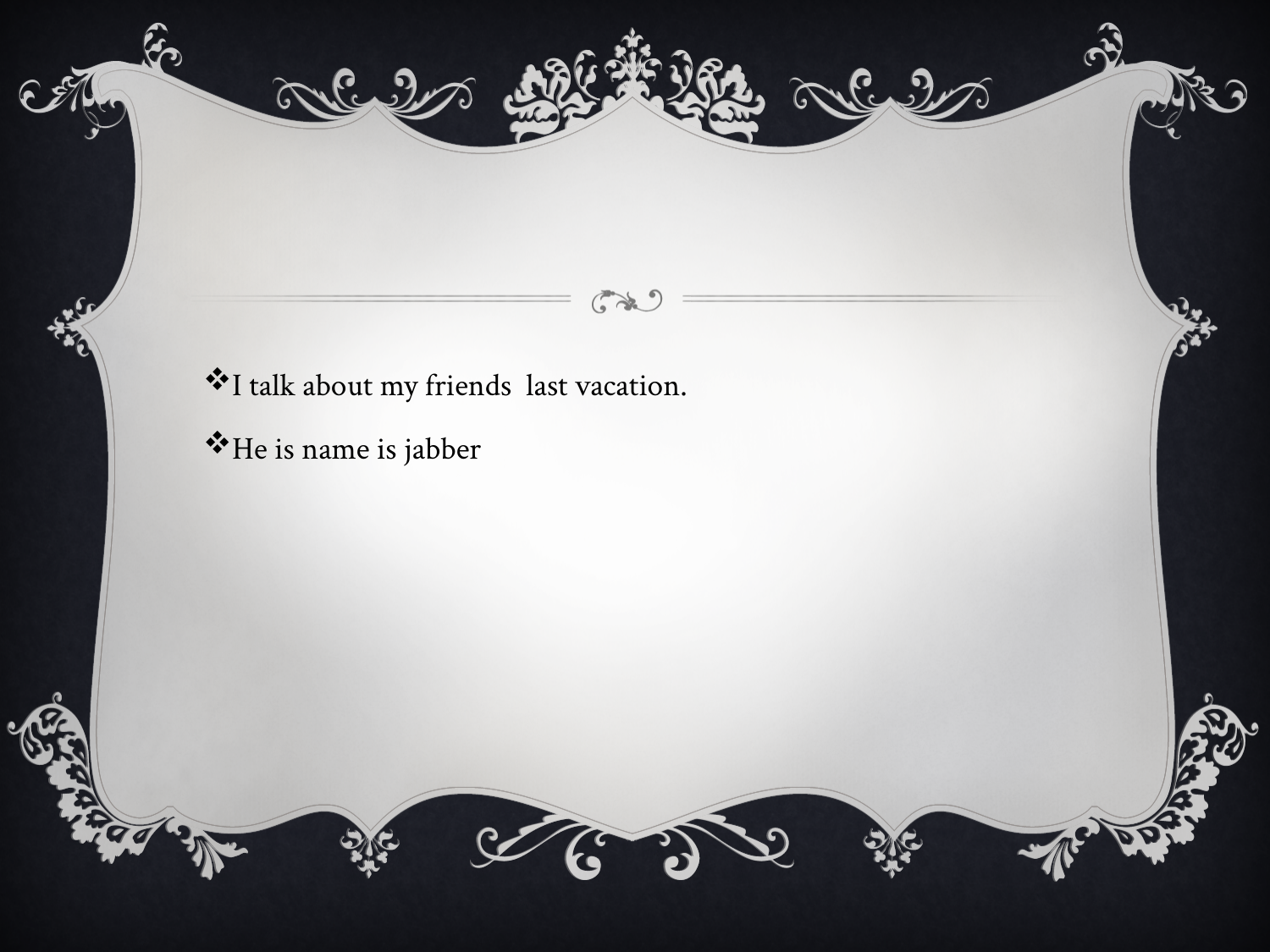

#
I talk about my friends  last vacation.
He is name is jabber